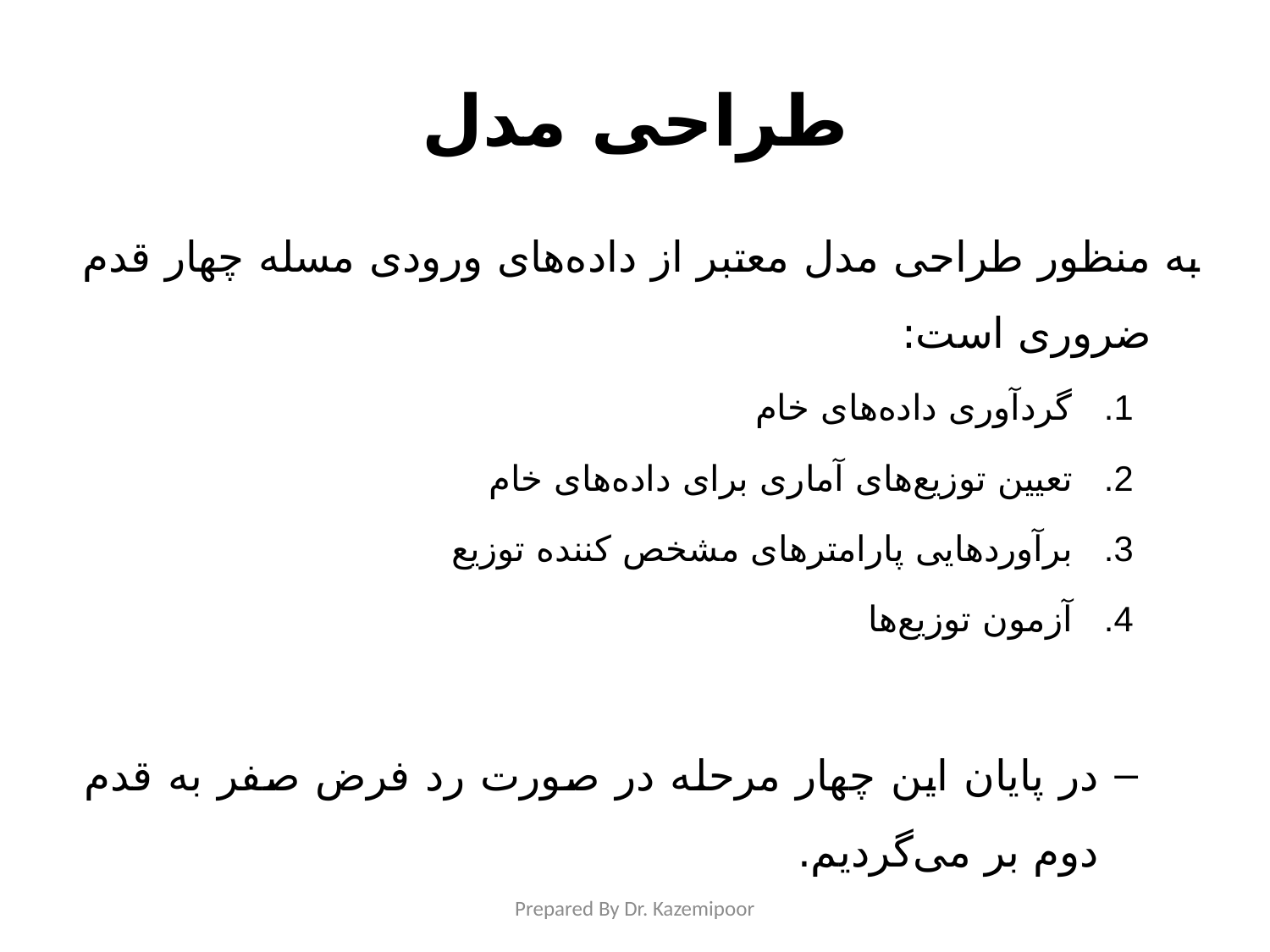

# طراحی مدل
به منظور طراحی مدل معتبر از داده‌های ورودی مسله چهار قدم ضروری است:
گردآوری داده‌های خام
تعیین توزیع‌های آماری برای داده‌های خام
برآوردهایی پارامترهای مشخص کننده توزیع
آزمون توزیع‌ها

در پایان این چهار مرحله در صورت رد فرض صفر به قدم دوم بر می‌گردیم.
Prepared By Dr. Kazemipoor